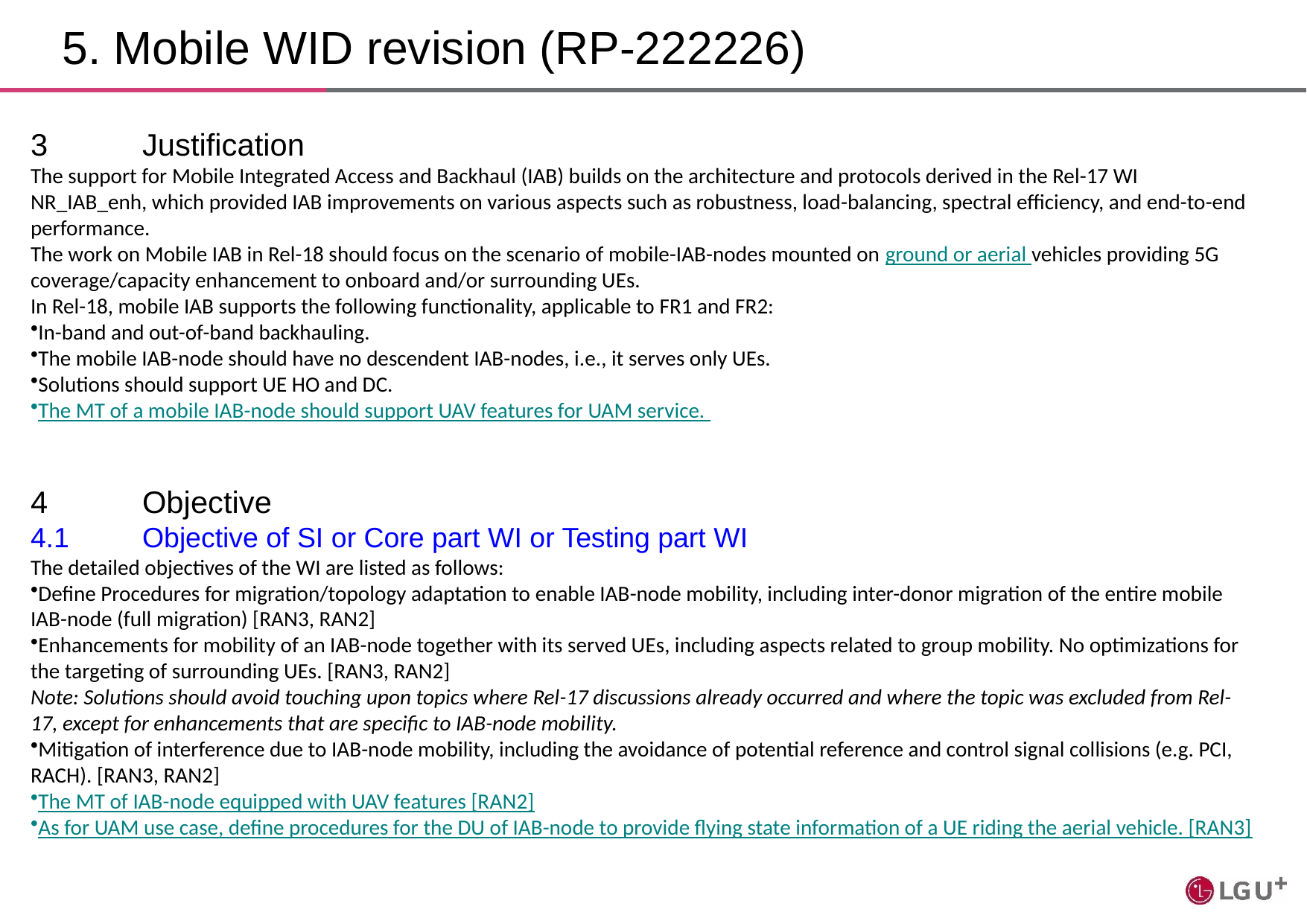

# 5. Mobile WID revision (RP-222226)
3	Justification
The support for Mobile Integrated Access and Backhaul (IAB) builds on the architecture and protocols derived in the Rel-17 WI NR_IAB_enh, which provided IAB improvements on various aspects such as robustness, load-balancing, spectral efficiency, and end-to-end performance.
The work on Mobile IAB in Rel-18 should focus on the scenario of mobile-IAB-nodes mounted on ground or aerial vehicles providing 5G coverage/capacity enhancement to onboard and/or surrounding UEs.
In Rel-18, mobile IAB supports the following functionality, applicable to FR1 and FR2:
In-band and out-of-band backhauling.
The mobile IAB-node should have no descendent IAB-nodes, i.e., it serves only UEs.
Solutions should support UE HO and DC.
The MT of a mobile IAB-node should support UAV features for UAM service.

4	Objective
4.1	Objective of SI or Core part WI or Testing part WI
The detailed objectives of the WI are listed as follows:
Define Procedures for migration/topology adaptation to enable IAB-node mobility, including inter-donor migration of the entire mobile IAB-node (full migration) [RAN3, RAN2]
Enhancements for mobility of an IAB-node together with its served UEs, including aspects related to group mobility. No optimizations for the targeting of surrounding UEs. [RAN3, RAN2]
Note: Solutions should avoid touching upon topics where Rel-17 discussions already occurred and where the topic was excluded from Rel-17, except for enhancements that are specific to IAB-node mobility.
Mitigation of interference due to IAB-node mobility, including the avoidance of potential reference and control signal collisions (e.g. PCI, RACH). [RAN3, RAN2]
The MT of IAB-node equipped with UAV features [RAN2]
As for UAM use case, define procedures for the DU of IAB-node to provide flying state information of a UE riding the aerial vehicle. [RAN3]